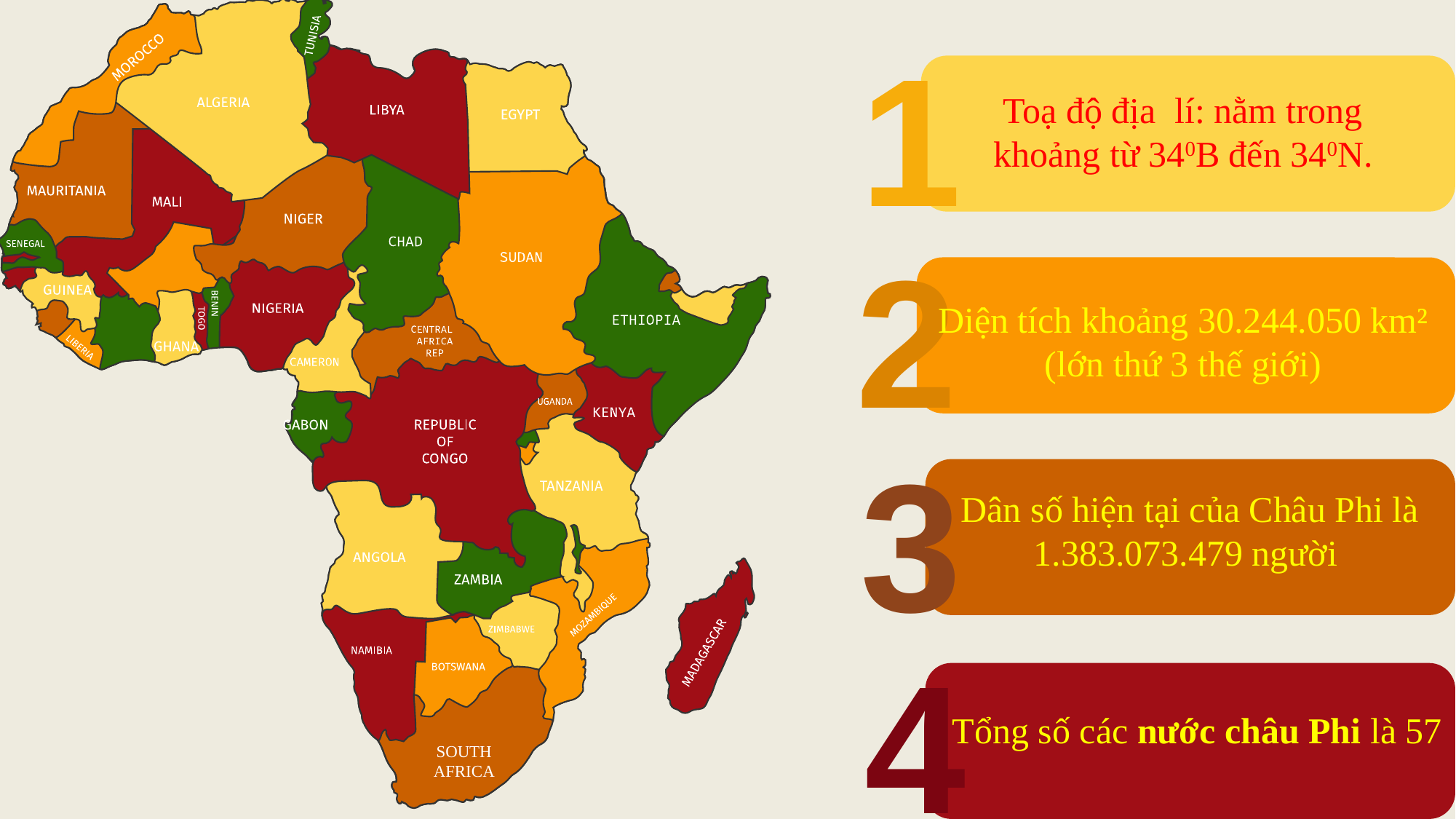

SOUTH AFRICA
1

Toạ độ địa  lí: nằm trong khoảng từ 340B đến 340N.
2

Diện tích khoảng 30.244.050 km² (lớn thứ 3 thế giới)

3
Dân số hiện tại của Châu Phi là 1.383.073.479 người
4

Tổng số các nước châu Phi là 57